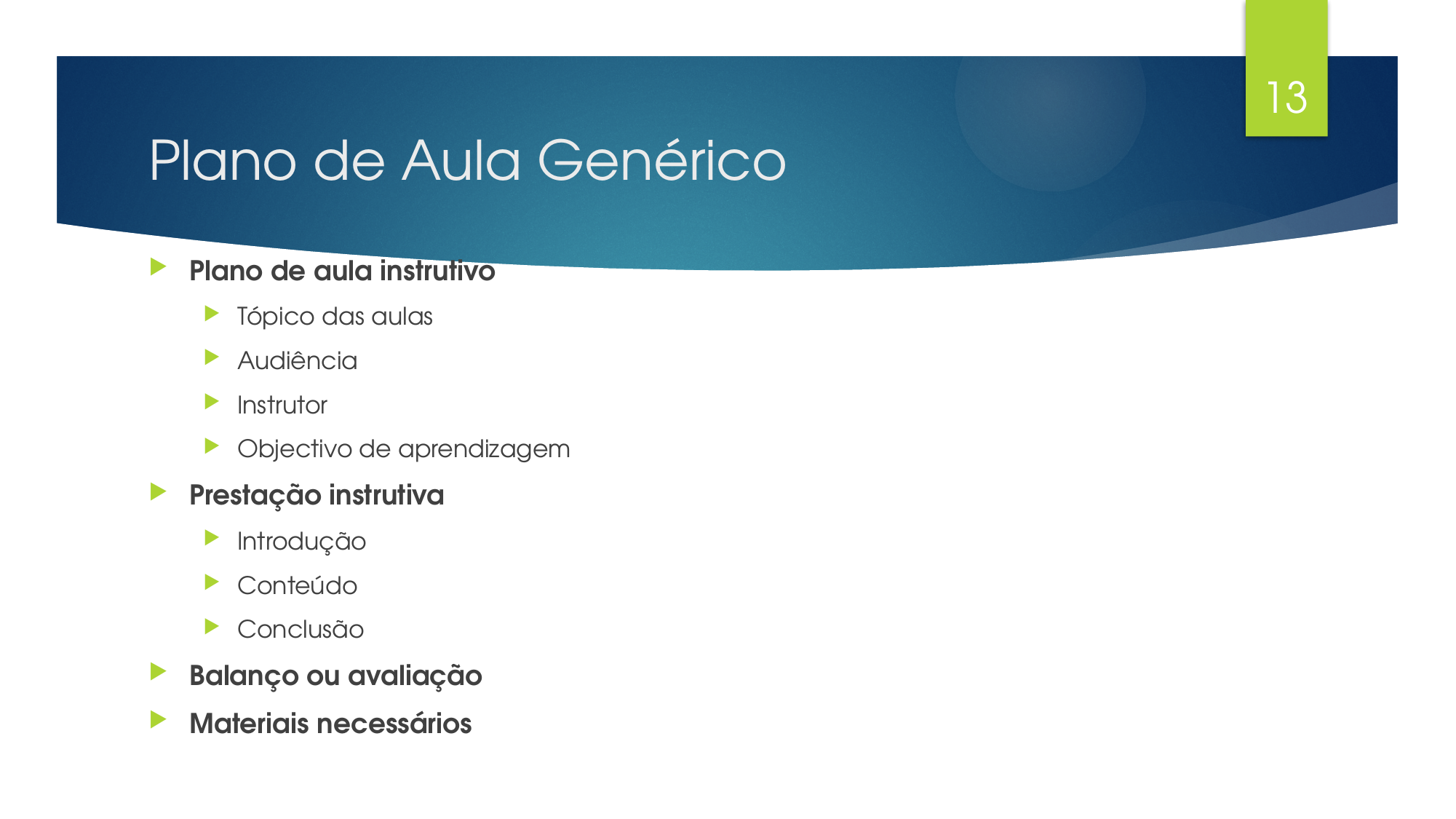

13
# Plano de Aula Genérico
Plano de aula instrutivo
Tópico das aulas
Audiência
Instrutor
Objectivo de aprendizagem
Prestação instrutiva
Introdução
Conteúdo
Conclusão
Balanço ou avaliação
Materiais necessários